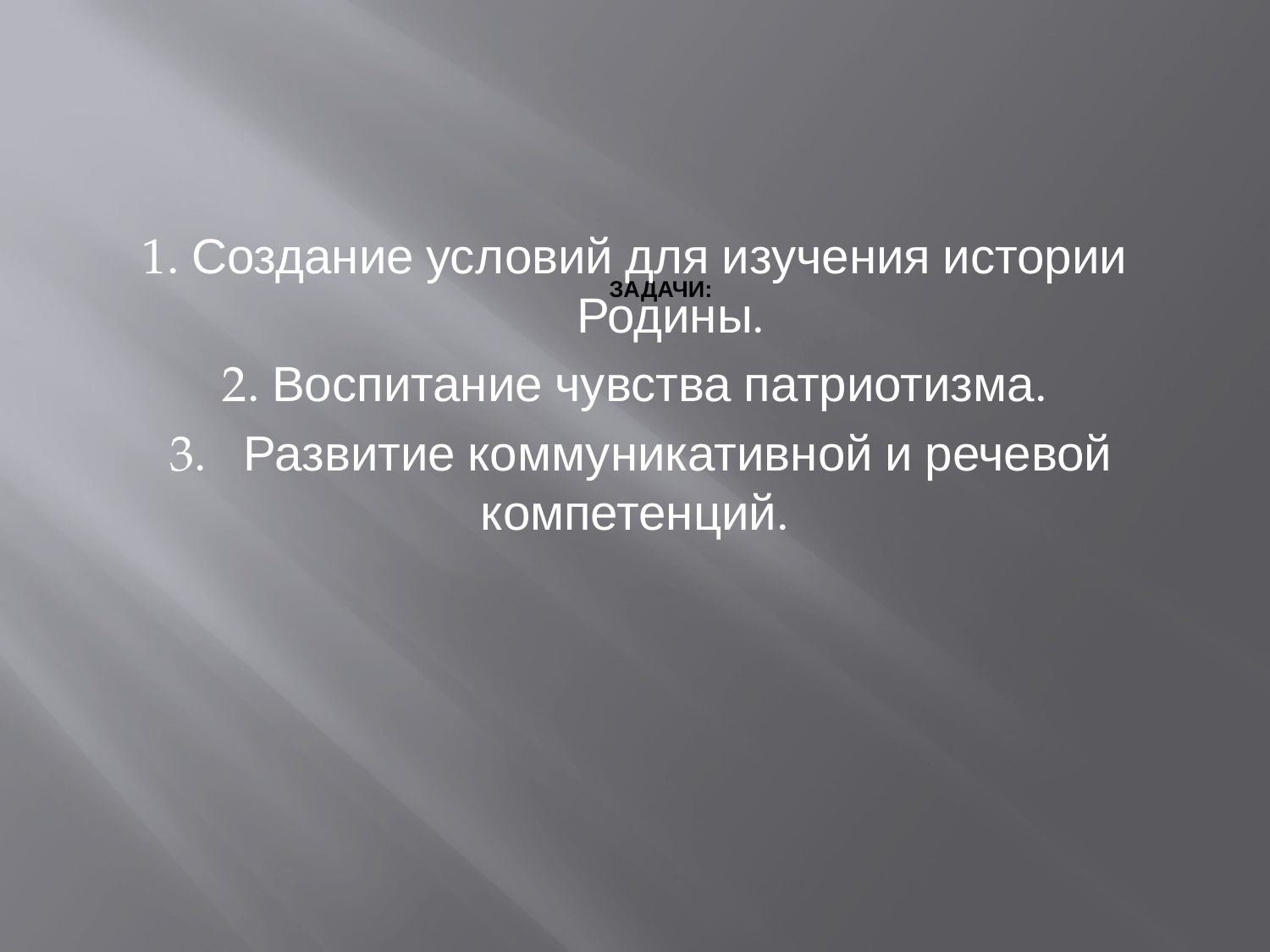

# Задачи:
1. Создание условий для изучения истории Родины.
2. Воспитание чувства патриотизма.
 3.   Развитие коммуникативной и речевой компетенций.